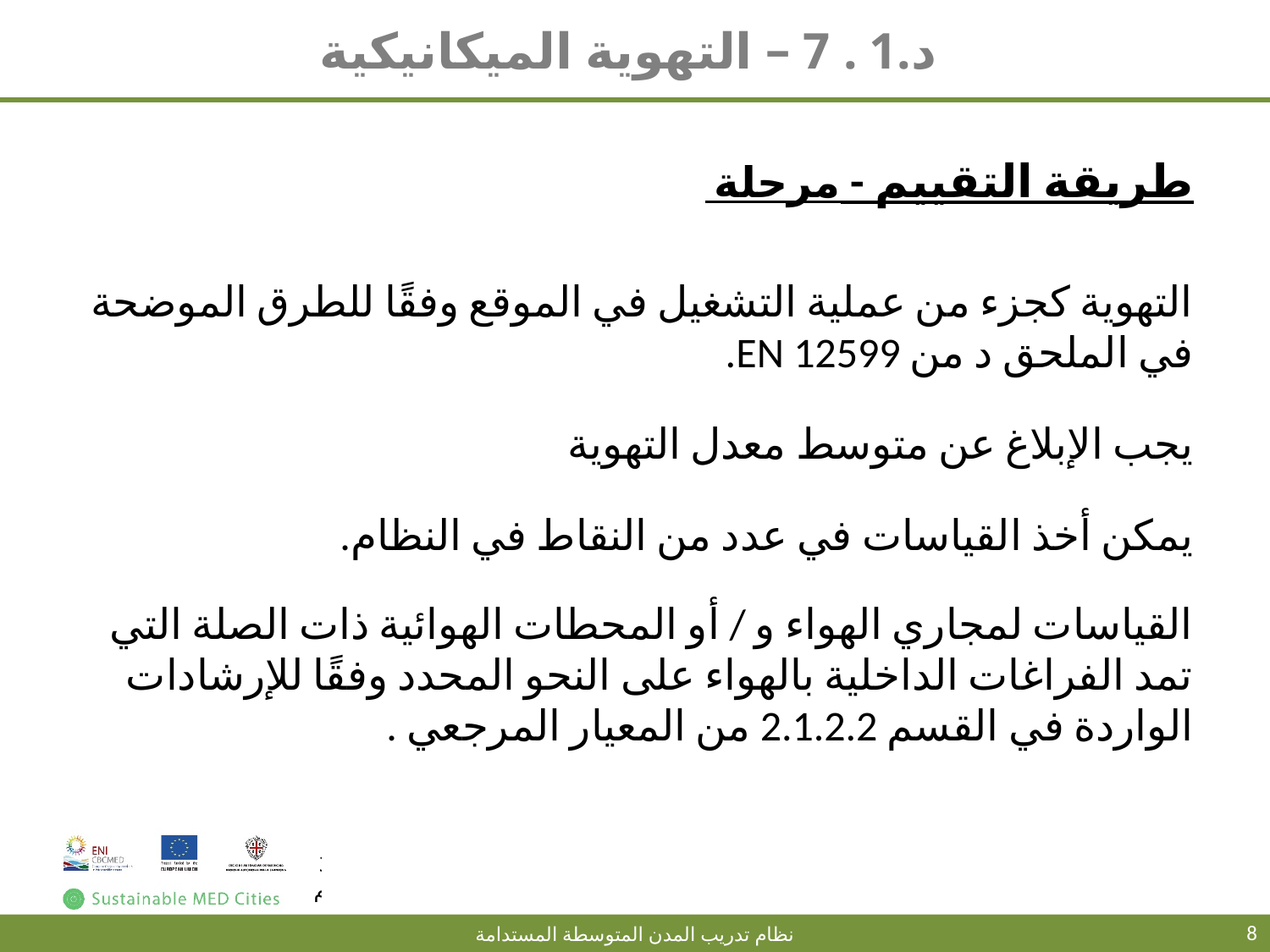

د.1 . 7 – التهوية الميكانيكية
طريقة التقييم - مرحلة

التهوية كجزء من عملية التشغيل في الموقع وفقًا للطرق الموضحة في الملحق د من EN 12599.

يجب الإبلاغ عن متوسط معدل التهوية

يمكن أخذ القياسات في عدد من النقاط في النظام.

القياسات لمجاري الهواء و / أو المحطات الهوائية ذات الصلة التي تمد الفراغات الداخلية بالهواء على النحو المحدد وفقًا للإرشادات الواردة في القسم 2.1.2.2 من المعيار المرجعي .

8